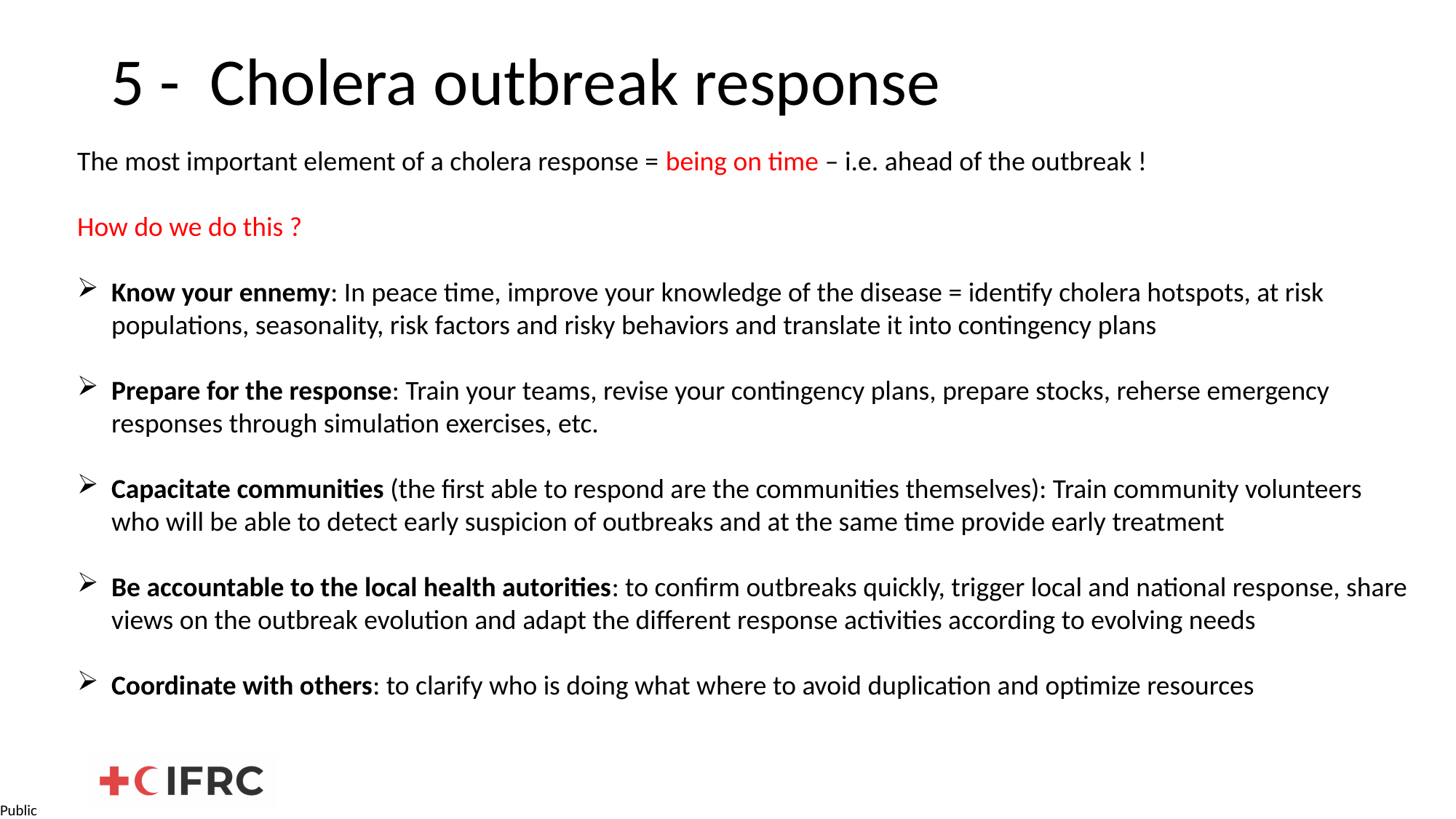

# 5 -  Cholera outbreak response
The most important element of a cholera response = being on time – i.e. ahead of the outbreak !

How do we do this ?

Know your ennemy: In peace time, improve your knowledge of the disease = identify cholera hotspots, at risk
populations, seasonality, risk factors and risky behaviors and translate it into contingency plans

Prepare for the response: Train your teams, revise your contingency plans, prepare stocks, reherse emergency responses through simulation exercises, etc.

Capacitate communities (the first able to respond are the communities themselves): Train community volunteers who will be able to detect early suspicion of outbreaks and at the same time provide early treatment

Be accountable to the local health autorities: to confirm outbreaks quickly, trigger local and national response, share views on the outbreak evolution and adapt the different response activities according to evolving needs

Coordinate with others: to clarify who is doing what where to avoid duplication and optimize resources